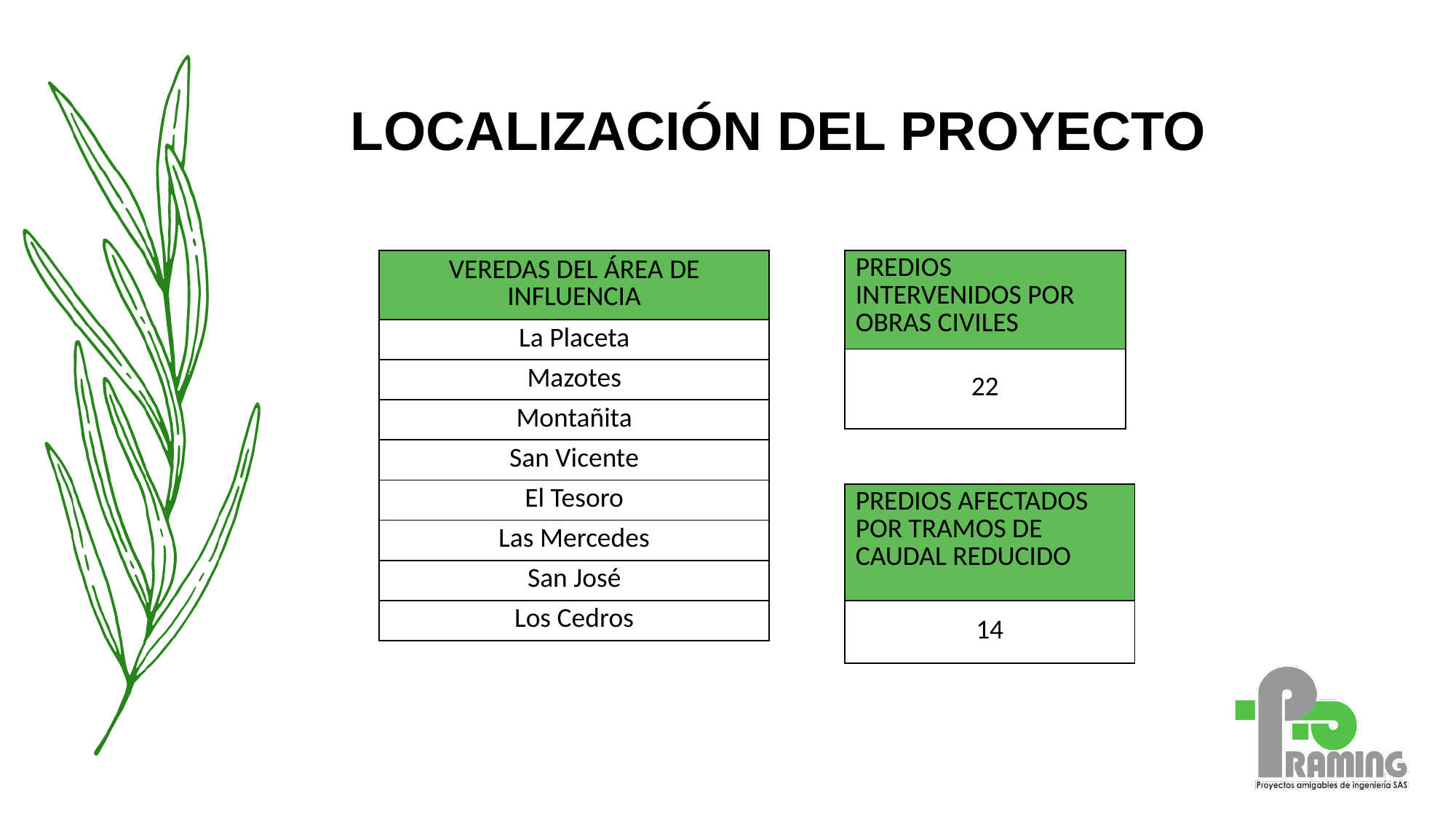

LOCALIZACIÓN DEL PROYECTO
| VEREDAS DEL ÁREA DE INFLUENCIA |
| --- |
| La Placeta |
| Mazotes |
| Montañita |
| San Vicente |
| El Tesoro |
| Las Mercedes |
| San José |
| Los Cedros |
| PREDIOS INTERVENIDOS POR OBRAS CIVILES |
| --- |
| 22 |
| PREDIOS AFECTADOS POR TRAMOS DE CAUDAL REDUCIDO |
| --- |
| 14 |